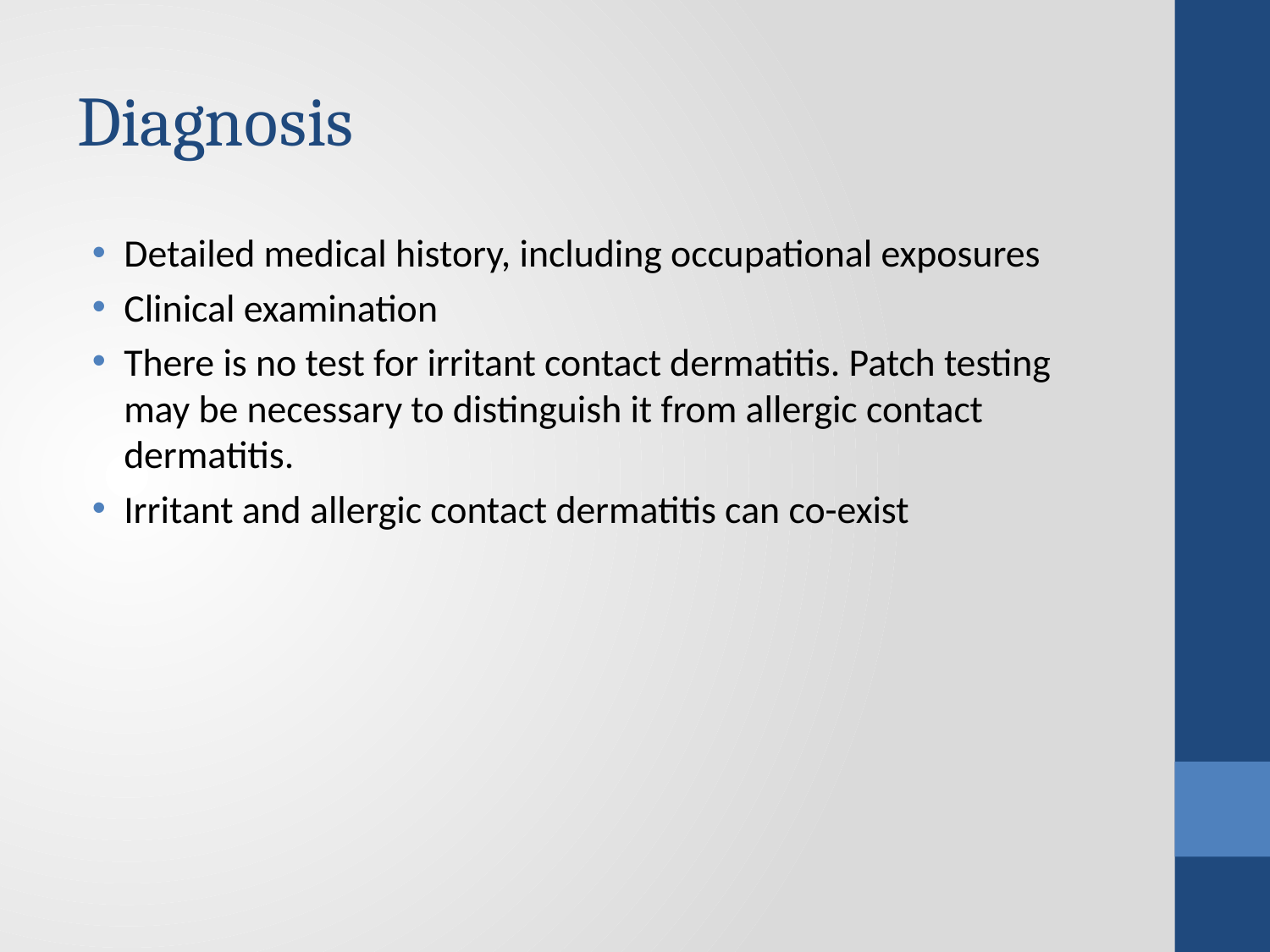

# Diagnosis
Detailed medical history, including occupational exposures
Clinical examination
There is no test for irritant contact dermatitis. Patch testing may be necessary to distinguish it from allergic contact dermatitis.
Irritant and allergic contact dermatitis can co-exist